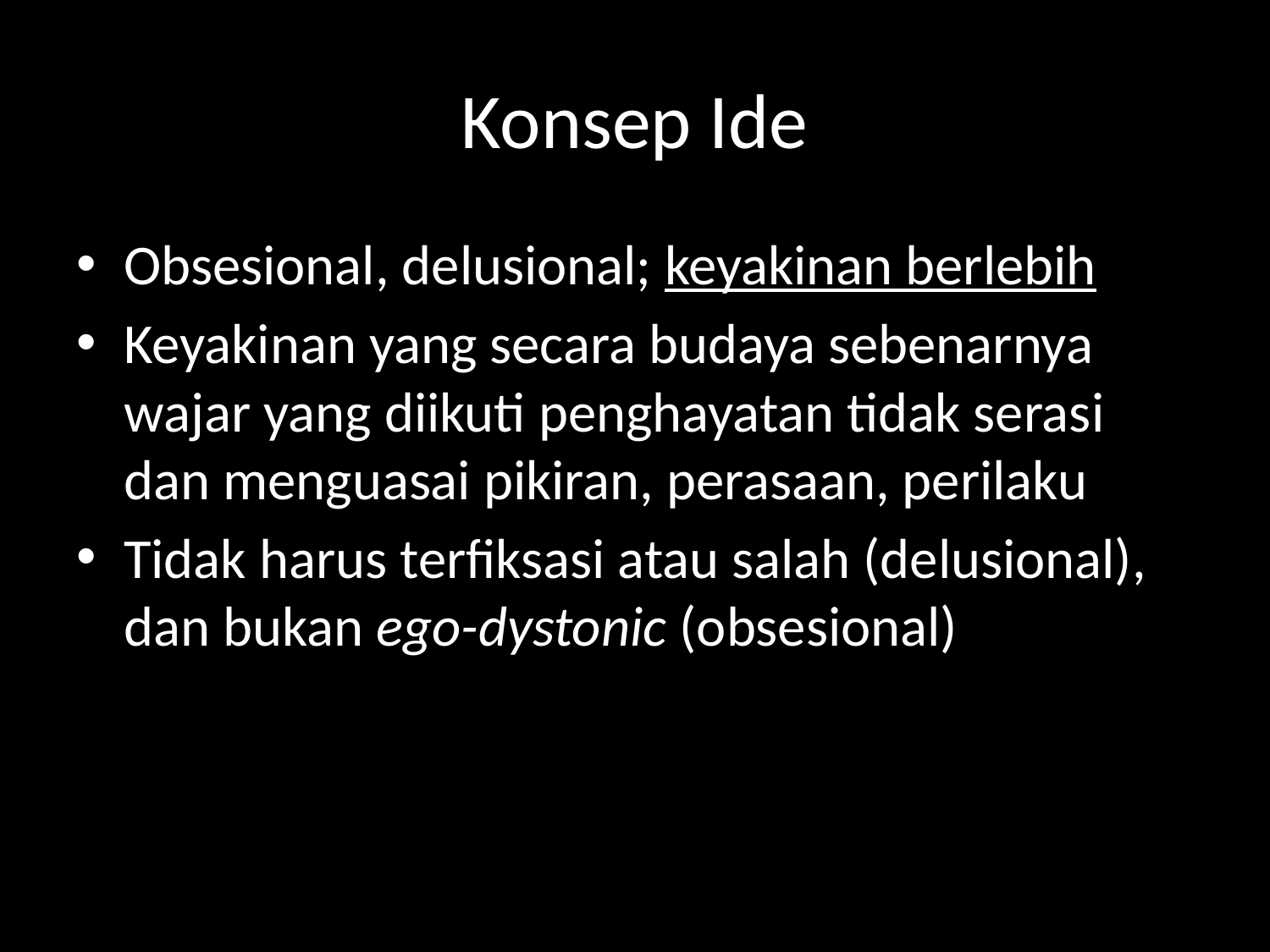

# Konsep Ide
Obsesional, delusional; keyakinan berlebih
Keyakinan yang secara budaya sebenarnya wajar yang diikuti penghayatan tidak serasi dan menguasai pikiran, perasaan, perilaku
Tidak harus terfiksasi atau salah (delusional), dan bukan ego-dystonic (obsesional)